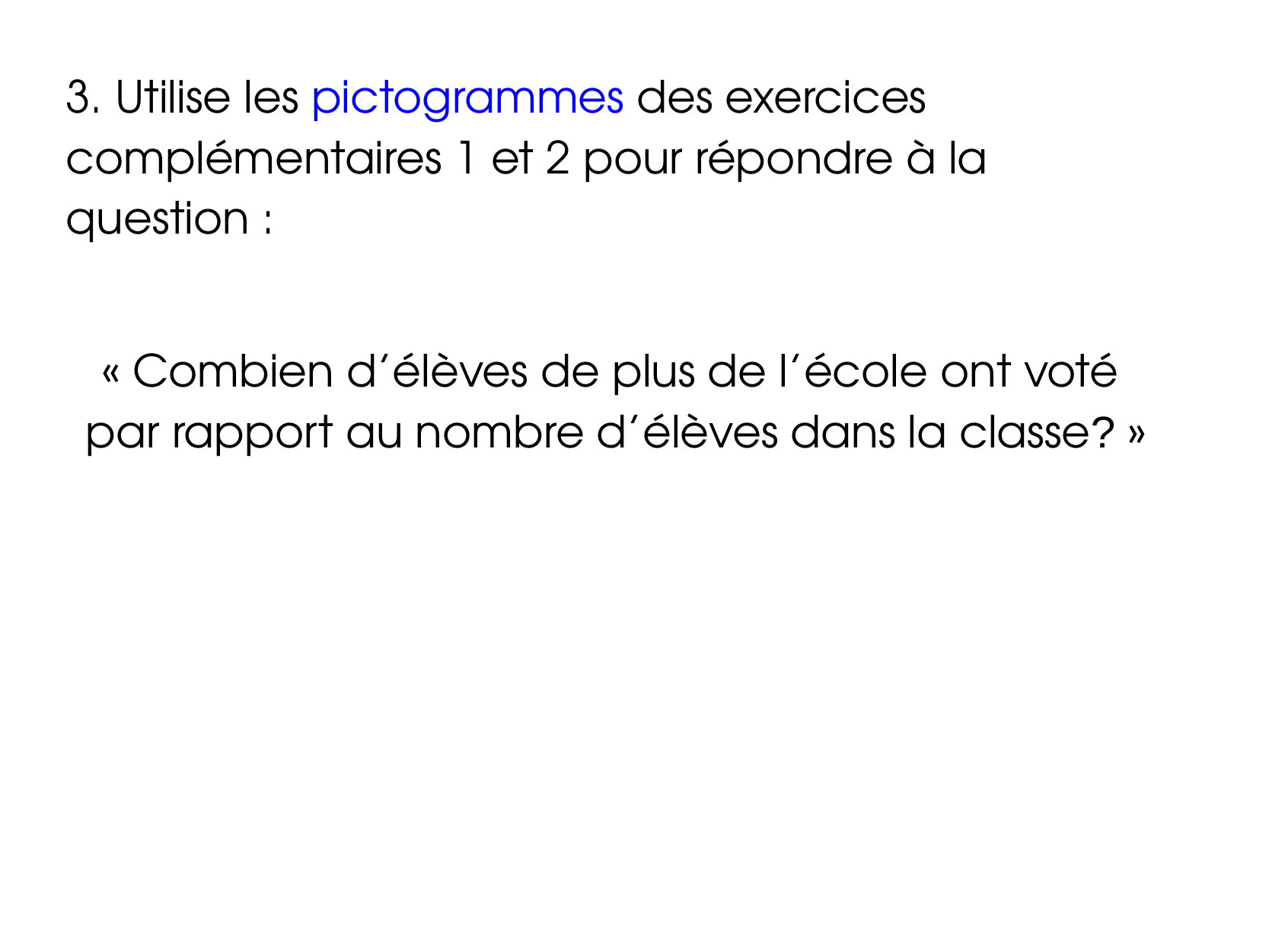

3. Utilise les pictogrammes des exercices complémentaires 1 et 2 pour répondre à la question :

« Combien d’élèves de plus de l’école ont voté
par rapport au nombre d’élèves dans la classe? »